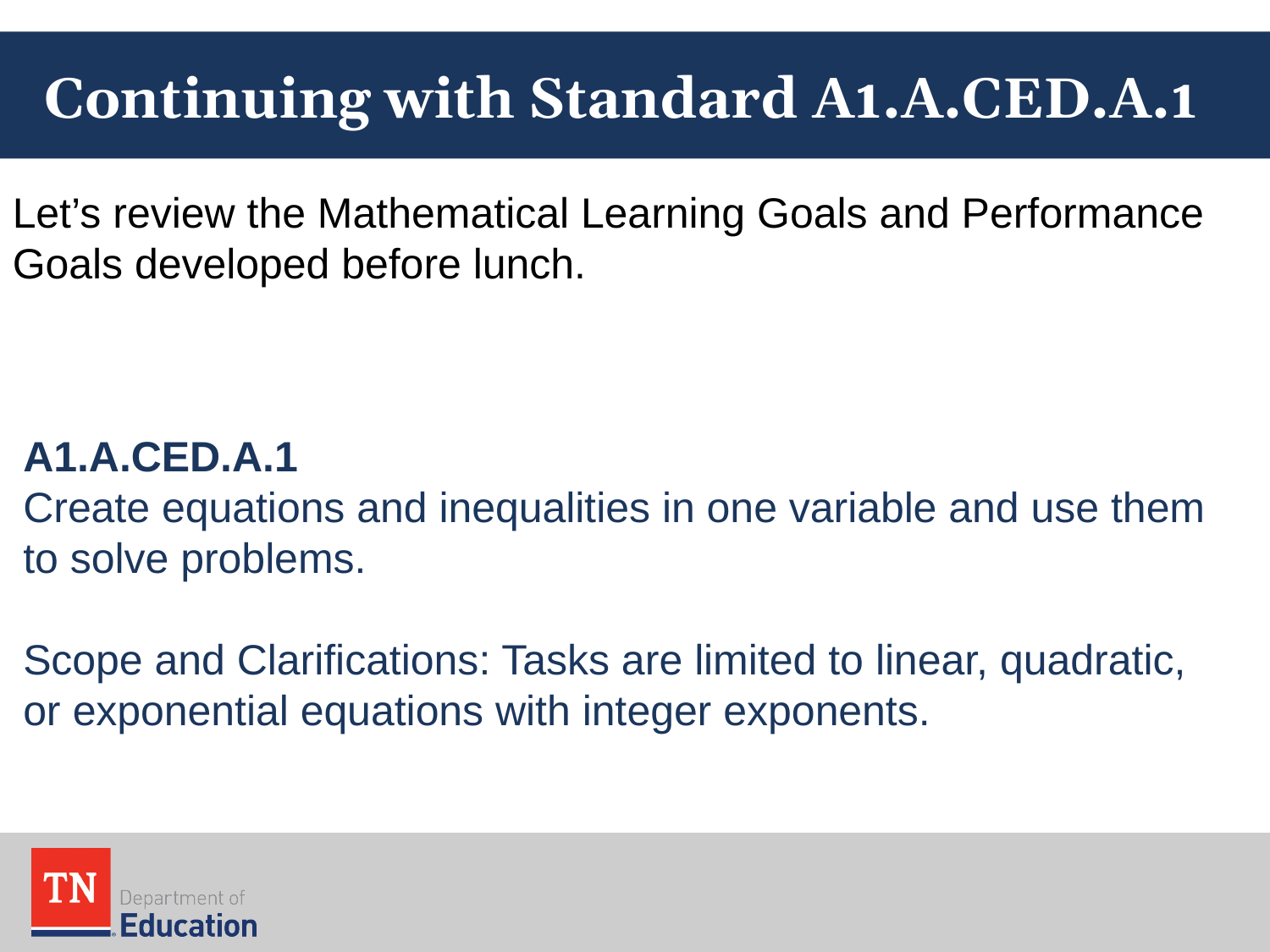

# Continuing with Standard A1.A.CED.A.1
Let’s review the Mathematical Learning Goals and Performance Goals developed before lunch.
A1.A.CED.A.1
Create equations and inequalities in one variable and use them to solve problems.

Scope and Clarifications: Tasks are limited to linear, quadratic, or exponential equations with integer exponents.